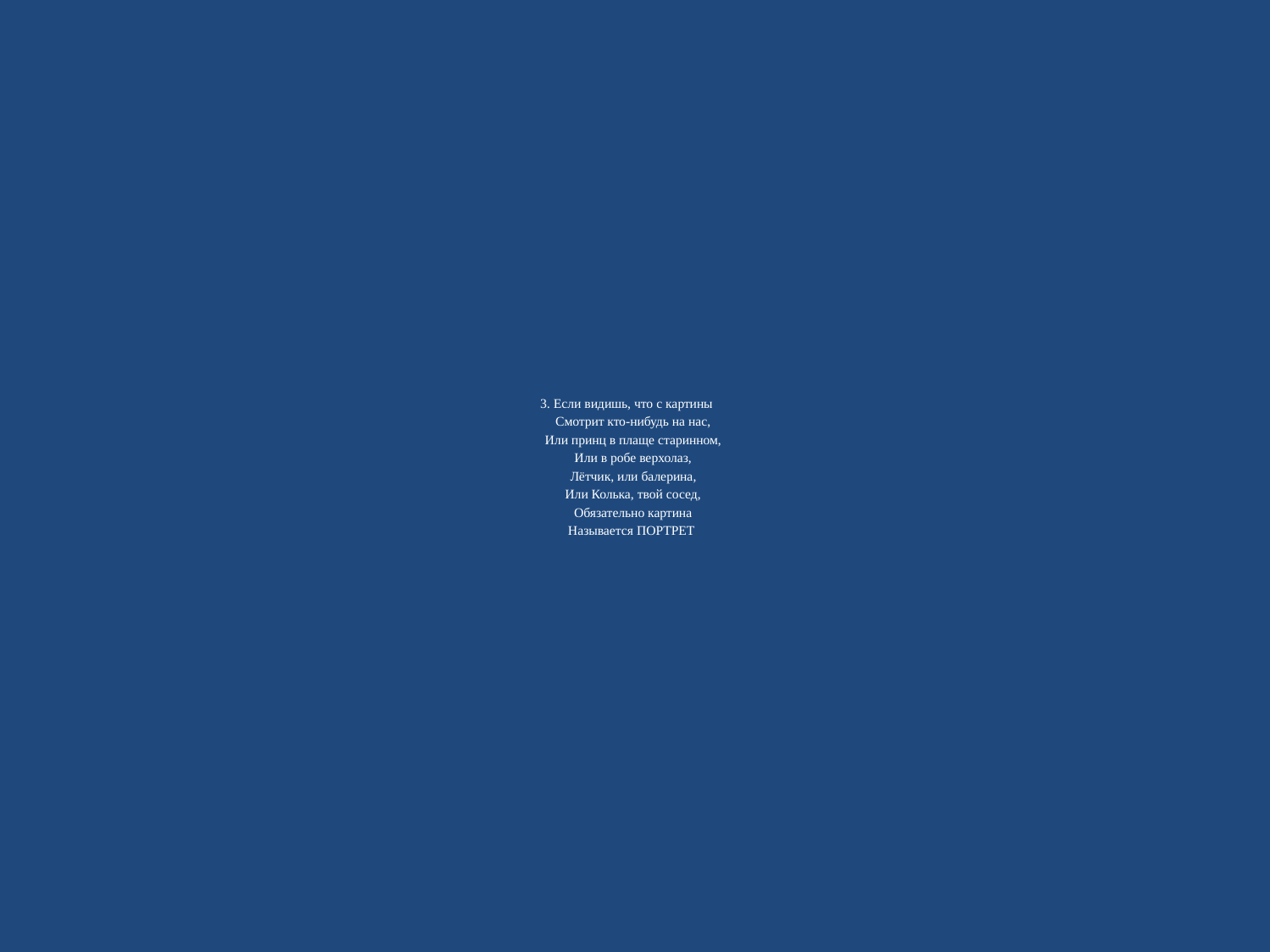

# 3. Если видишь, что с картины Смотрит кто-нибудь на нас, Или принц в плаще старинном, Или в робе верхолаз, Лётчик, или балерина, Или Колька, твой сосед, Обязательно картина Называется ПОРТРЕТ.